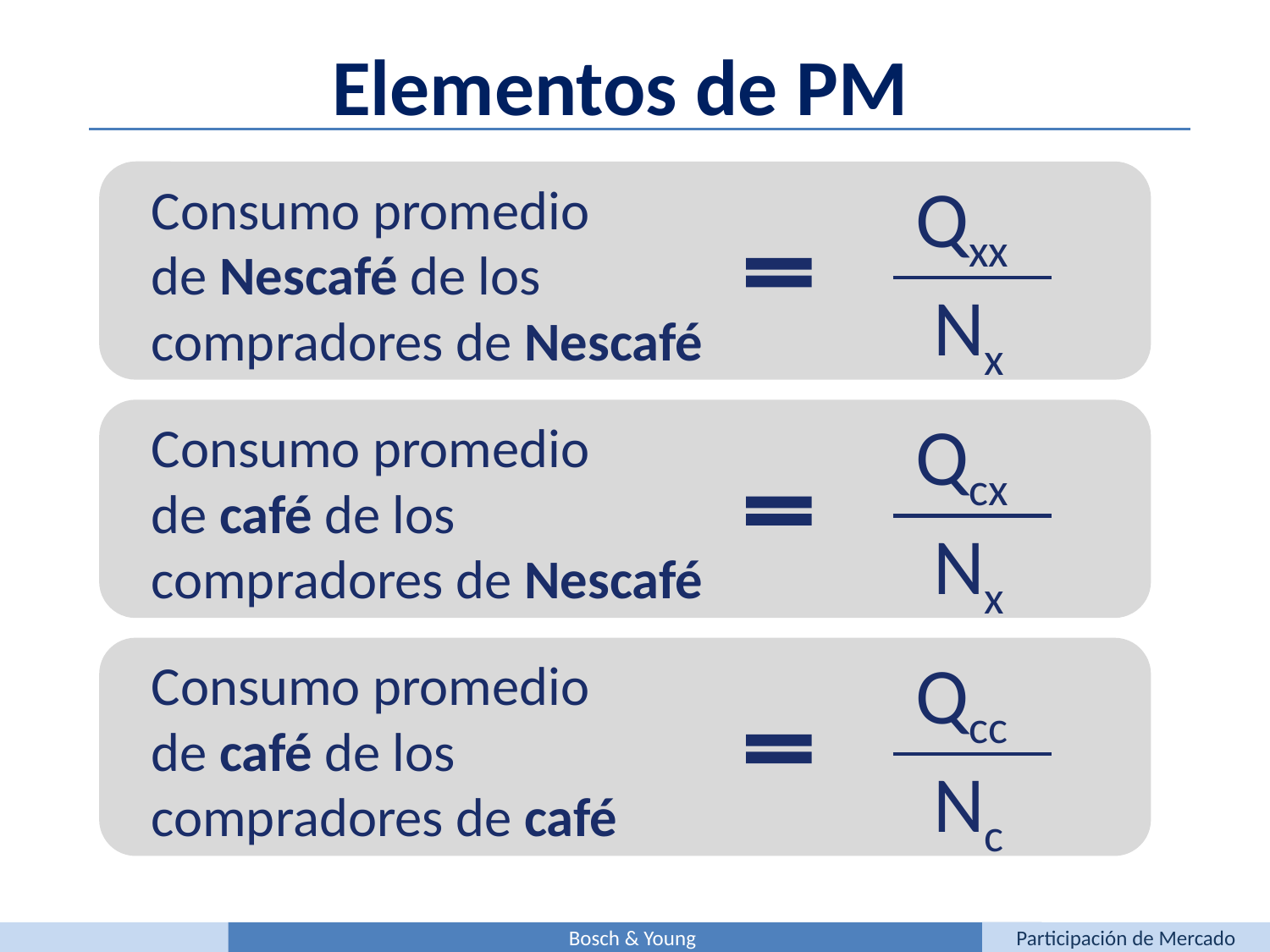

Elementos de PM

Qxx
 Nx
Consumo promedio
de Nescafé de los
compradores de Nescafé

Qcx
 Nx
Consumo promedio
de café de los
compradores de Nescafé

Qcc
 Nc
Consumo promedio
de café de los
compradores de café

Bosch & Young
Participación de Mercado